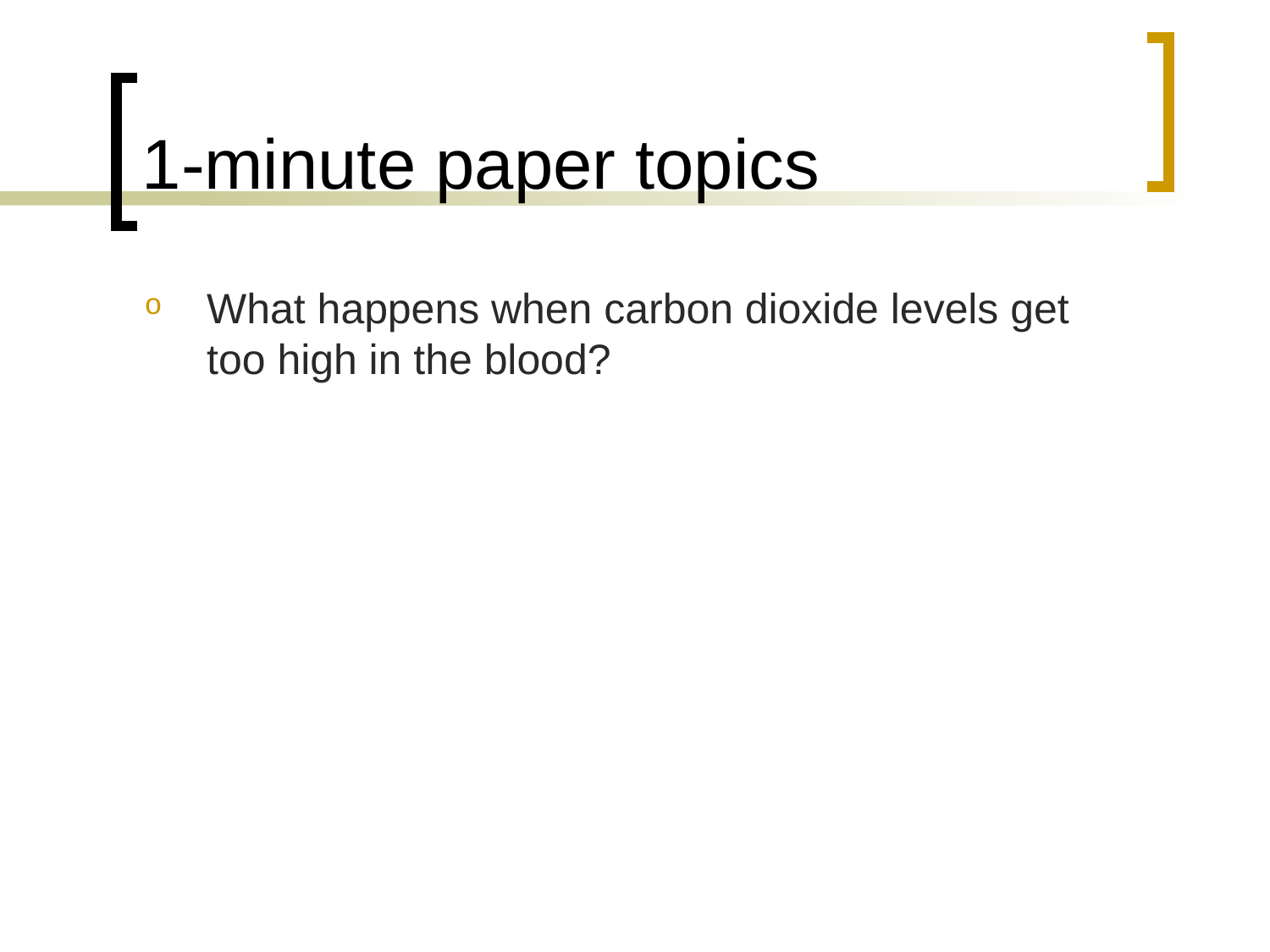

# 1-minute paper topics
What happens when carbon dioxide levels get too high in the blood?